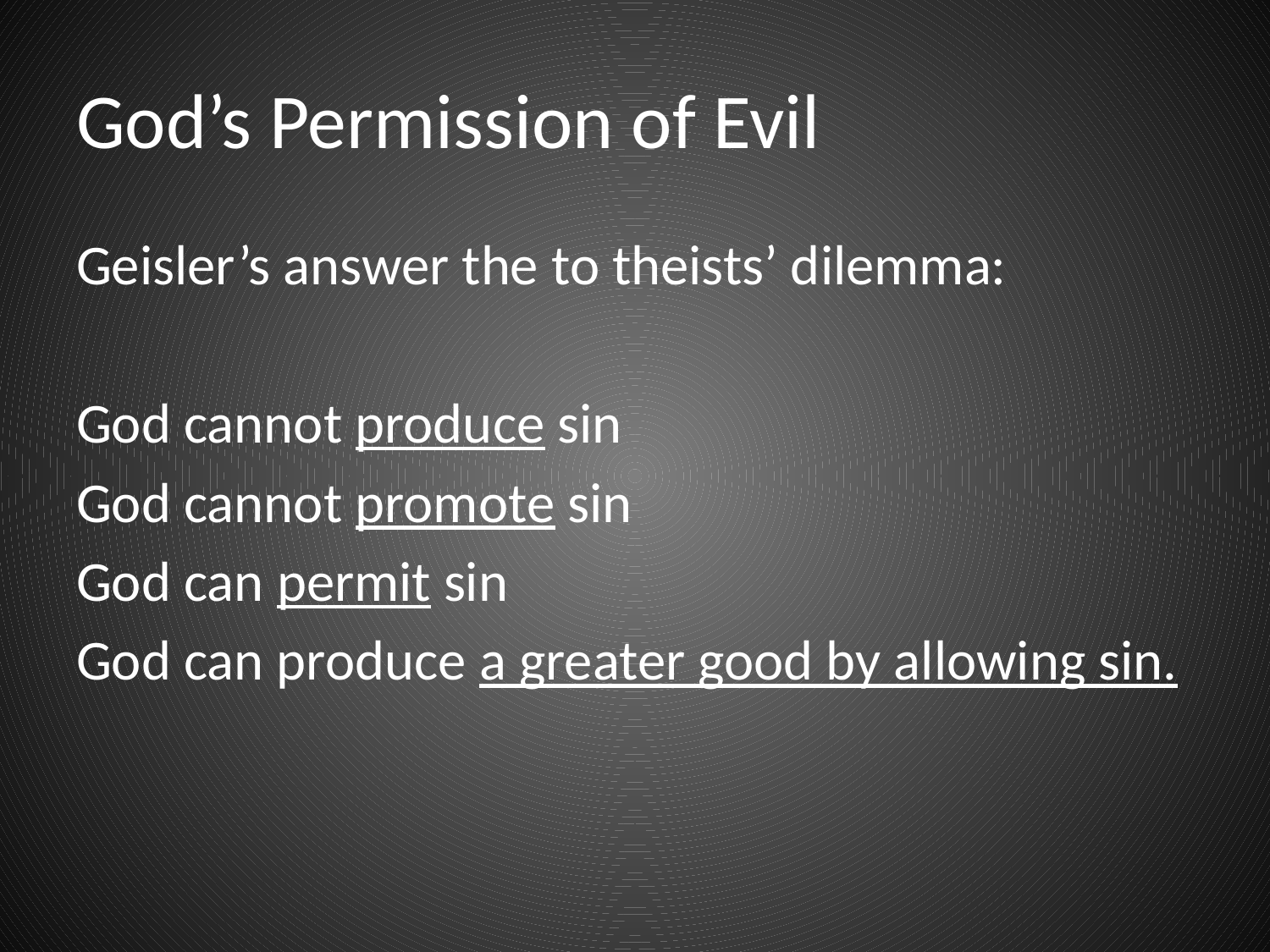

# God’s Permission of Evil
Geisler’s answer the to theists’ dilemma:

God cannot produce sin
God cannot promote sin
God can permit sin
God can produce a greater good by allowing sin.